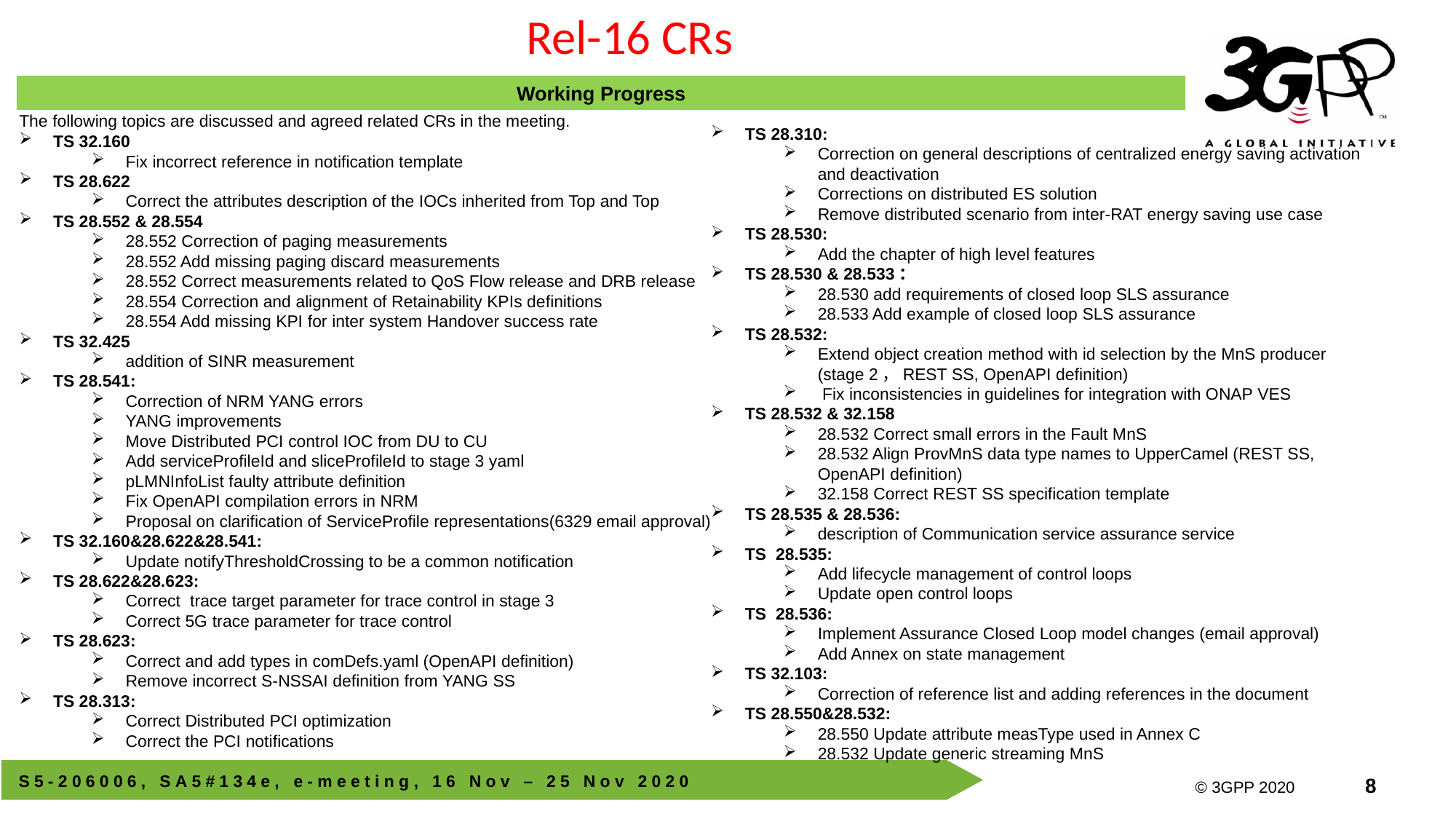

Rel-16 CRs
Working Progress
The following topics are discussed and agreed related CRs in the meeting.
TS 32.160
Fix incorrect reference in notification template
TS 28.622
Correct the attributes description of the IOCs inherited from Top and Top
TS 28.552 & 28.554
28.552 Correction of paging measurements
28.552 Add missing paging discard measurements
28.552 Correct measurements related to QoS Flow release and DRB release
28.554 Correction and alignment of Retainability KPIs definitions
28.554 Add missing KPI for inter system Handover success rate
TS 32.425
addition of SINR measurement
TS 28.541:
Correction of NRM YANG errors
YANG improvements
Move Distributed PCI control IOC from DU to CU
Add serviceProfileId and sliceProfileId to stage 3 yaml
pLMNInfoList faulty attribute definition
Fix OpenAPI compilation errors in NRM
Proposal on clarification of ServiceProfile representations(6329 email approval)
TS 32.160&28.622&28.541:
Update notifyThresholdCrossing to be a common notification
TS 28.622&28.623:
Correct  trace target parameter for trace control in stage 3
Correct 5G trace parameter for trace control
TS 28.623:
Correct and add types in comDefs.yaml (OpenAPI definition)
Remove incorrect S-NSSAI definition from YANG SS
TS 28.313:
Correct Distributed PCI optimization
Correct the PCI notifications
TS 28.310:
Correction on general descriptions of centralized energy saving activation and deactivation
Corrections on distributed ES solution
Remove distributed scenario from inter-RAT energy saving use case
TS 28.530:
Add the chapter of high level features
TS 28.530 & 28.533：
28.530 add requirements of closed loop SLS assurance
28.533 Add example of closed loop SLS assurance
TS 28.532:
Extend object creation method with id selection by the MnS producer (stage 2，REST SS, OpenAPI definition)
 Fix inconsistencies in guidelines for integration with ONAP VES
TS 28.532 & 32.158
28.532 Correct small errors in the Fault MnS
28.532 Align ProvMnS data type names to UpperCamel (REST SS, OpenAPI definition)
32.158 Correct REST SS specification template
TS 28.535 & 28.536:
description of Communication service assurance service
TS  28.535:
Add lifecycle management of control loops
Update open control loops
TS  28.536:
Implement Assurance Closed Loop model changes (email approval)
Add Annex on state management
TS 32.103:
Correction of reference list and adding references in the document
TS 28.550&28.532:
28.550 Update attribute measType used in Annex C
28.532 Update generic streaming MnS